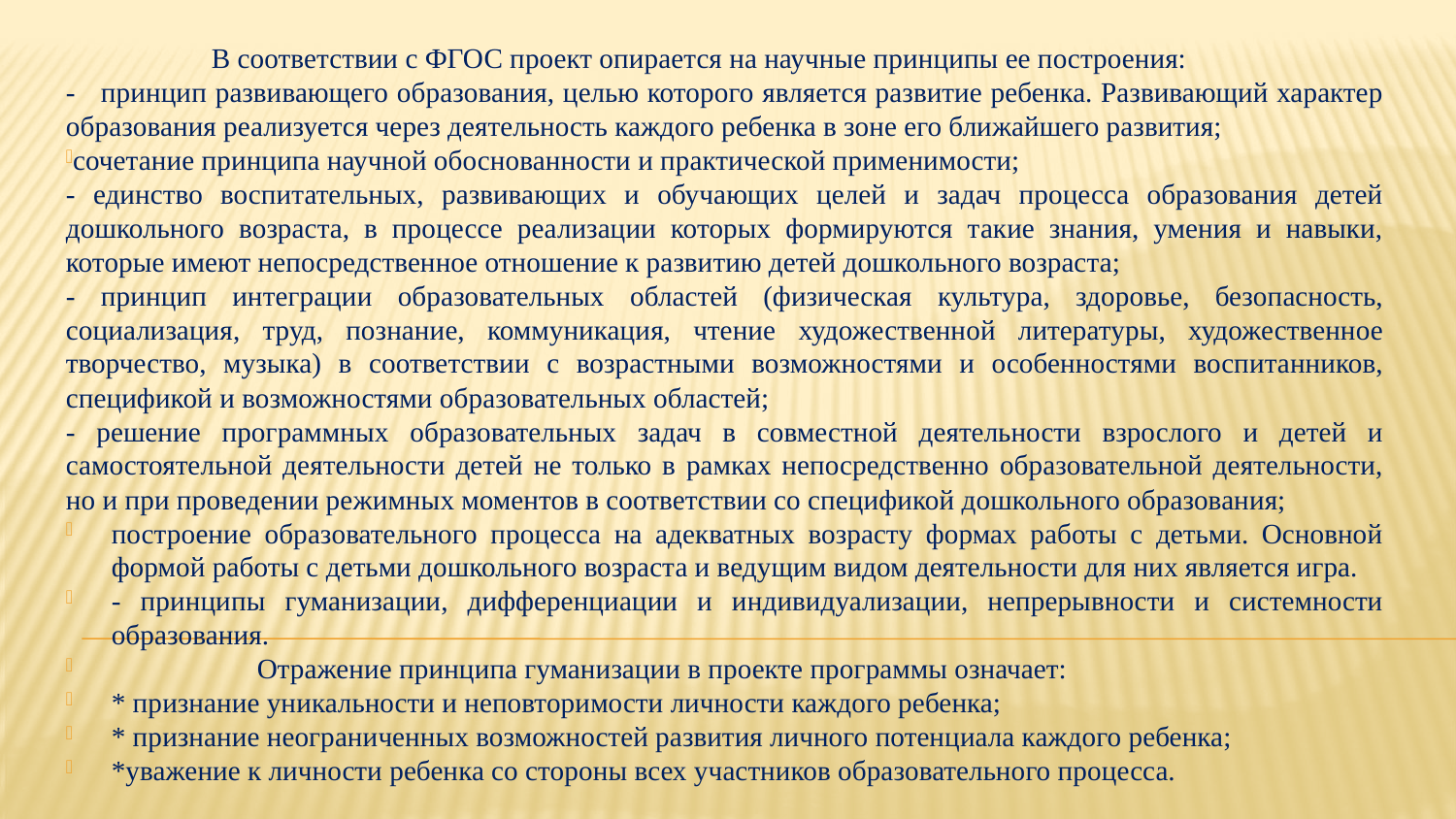

В соответствии с ФГОС проект опирается на научные принципы ее построения:
-   принцип развивающего образования, целью которого является развитие ребенка. Развивающий характер образования реализуется через деятельность каждого ребенка в зоне его ближайшего развития;
сочетание принципа научной обоснованности и практической применимости;
- единство воспитательных, развивающих и обучающих целей и задач процесса образования детей дошкольного возраста, в процессе реализации которых формируются такие знания, умения и навыки, которые имеют непосредственное отношение к развитию детей дошкольного возраста;
- принцип интеграции образовательных областей (физическая культура, здоровье, безопасность, социализация, труд, познание, коммуникация, чтение художественной литературы, художественное творчество, музыка) в соответствии с возрастными возможностями и особенностями воспитанников, спецификой и возможностями образовательных областей;
- решение программных образовательных задач в совместной деятельности взрослого и детей и самостоятельной деятельности детей не только в рамках непосредственно образовательной деятельности, но и при проведении режимных моментов в соответствии со спецификой дошкольного образования;
построение образовательного процесса на адекватных возрасту формах работы с детьми. Основной формой работы с детьми дошкольного возраста и ведущим видом деятельности для них является игра.
- принципы гуманизации, дифференциации и индивидуализации, непрерывности и системности образования.
	Отражение принципа гуманизации в проекте программы означает:
* признание уникальности и неповторимости личности каждого ребенка;
* признание неограниченных возможностей развития личного потенциала каждого ребенка;
*уважение к личности ребенка со стороны всех участников образовательного процесса.